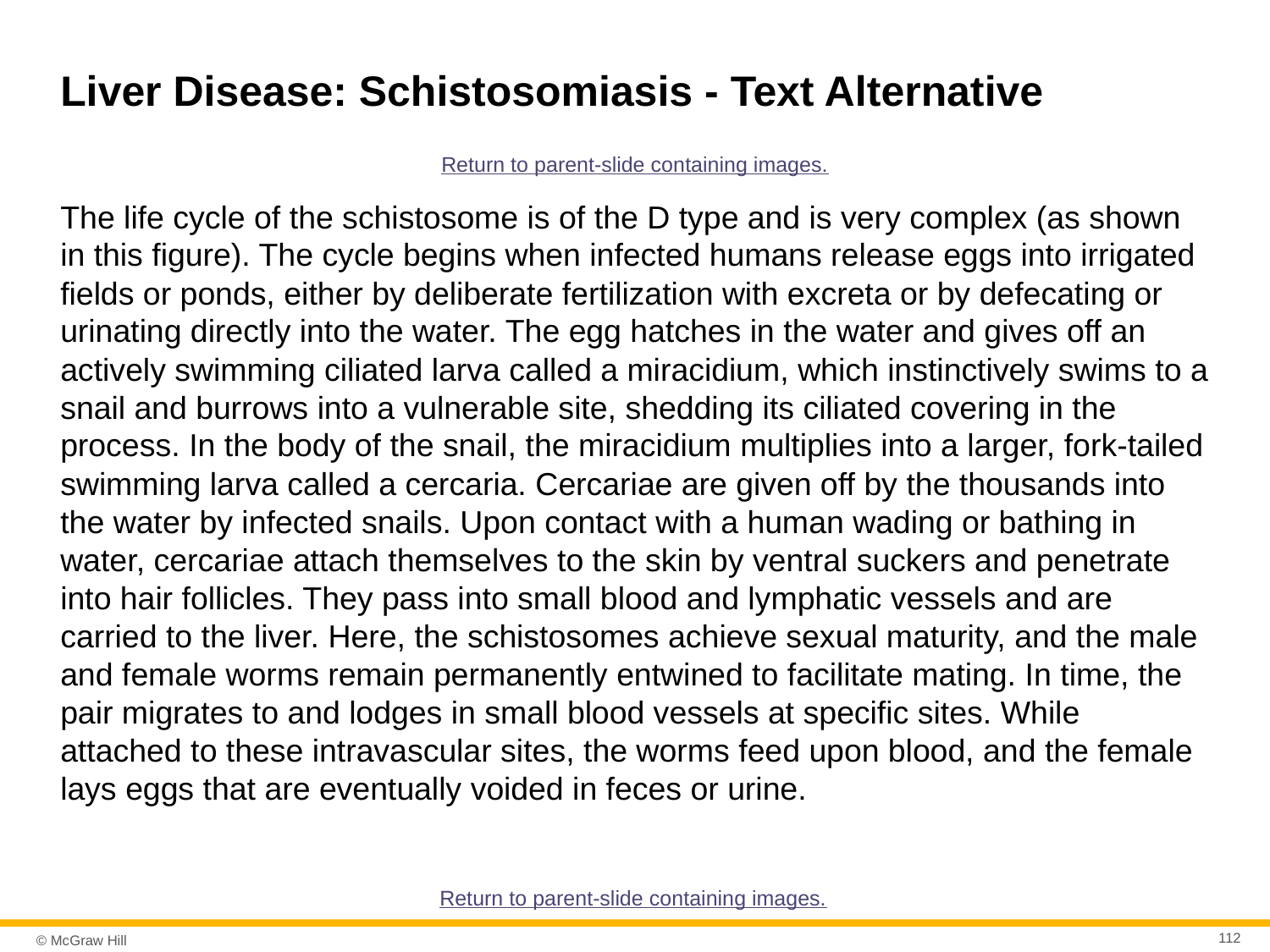

# Liver Disease: Schistosomiasis - Text Alternative
Return to parent-slide containing images.
The life cycle of the schistosome is of the D type and is very complex (as shown in this figure). The cycle begins when infected humans release eggs into irrigated fields or ponds, either by deliberate fertilization with excreta or by defecating or urinating directly into the water. The egg hatches in the water and gives off an actively swimming ciliated larva called a miracidium, which instinctively swims to a snail and burrows into a vulnerable site, shedding its ciliated covering in the process. In the body of the snail, the miracidium multiplies into a larger, fork-tailed swimming larva called a cercaria. Cercariae are given off by the thousands into the water by infected snails. Upon contact with a human wading or bathing in water, cercariae attach themselves to the skin by ventral suckers and penetrate into hair follicles. They pass into small blood and lymphatic vessels and are carried to the liver. Here, the schistosomes achieve sexual maturity, and the male and female worms remain permanently entwined to facilitate mating. In time, the pair migrates to and lodges in small blood vessels at specific sites. While attached to these intravascular sites, the worms feed upon blood, and the female lays eggs that are eventually voided in feces or urine.
Return to parent-slide containing images.